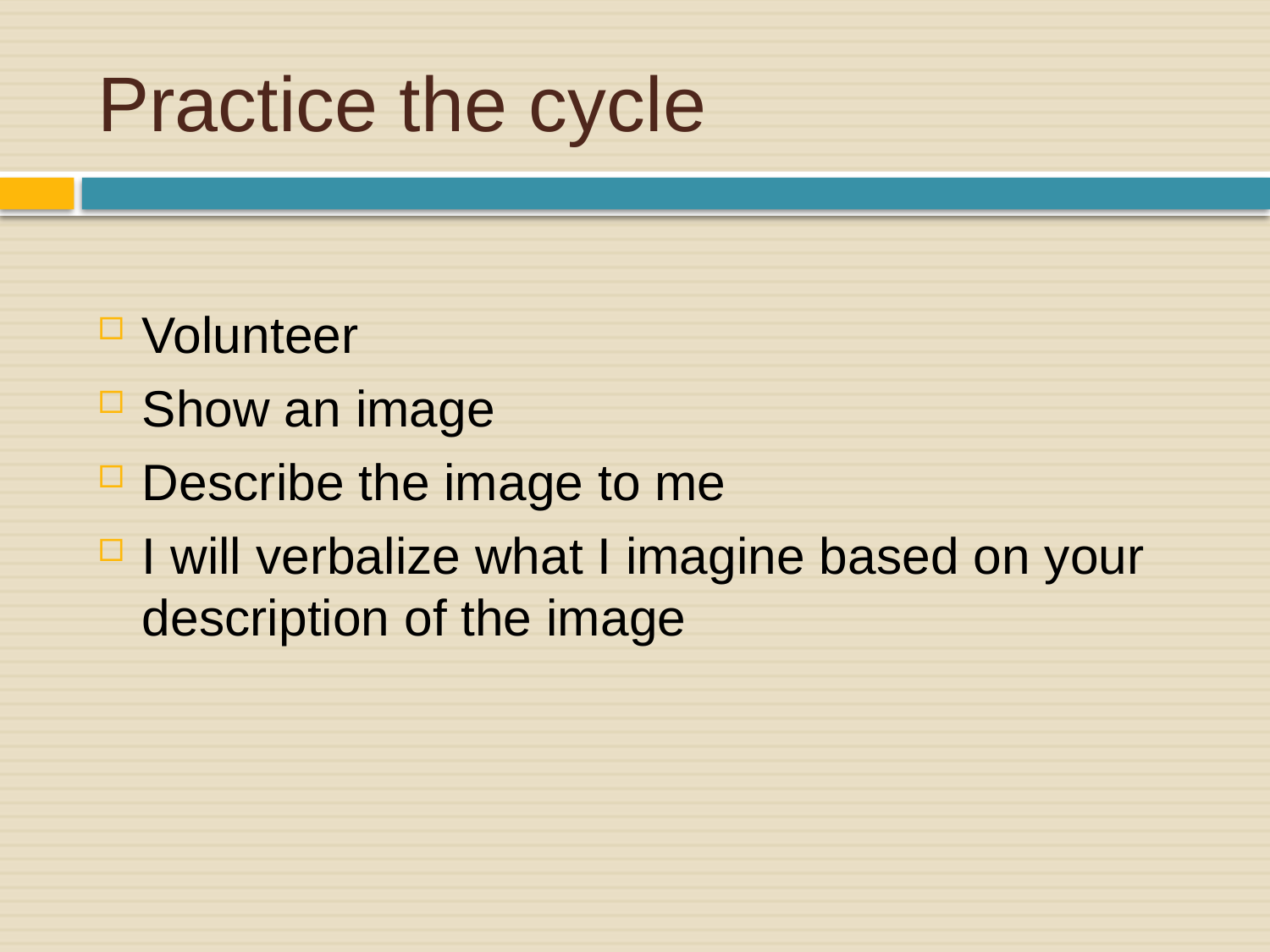

# Practice the cycle

Volunteer
Show an image
Describe the image to me
I will verbalize what I imagine based on your description of the image